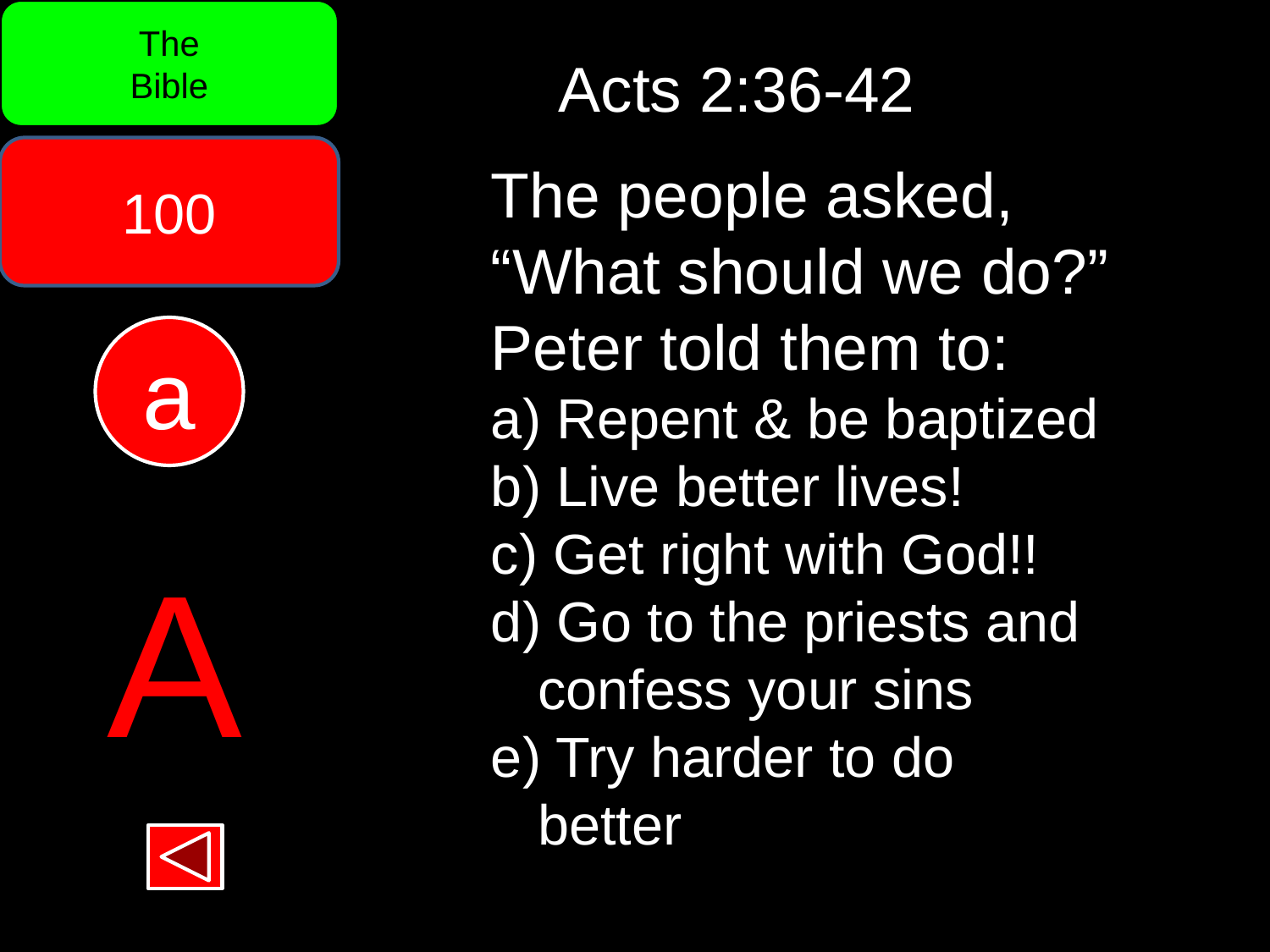

The
Bible
Acts 2:36-42
100
The people asked,
“What should we do?”
Peter told them to:
a) Repent & be baptized
b) Live better lives!
c) Get right with God!!
d) Go to the priests and
   confess your sins
e) Try harder to do
   better
a
A